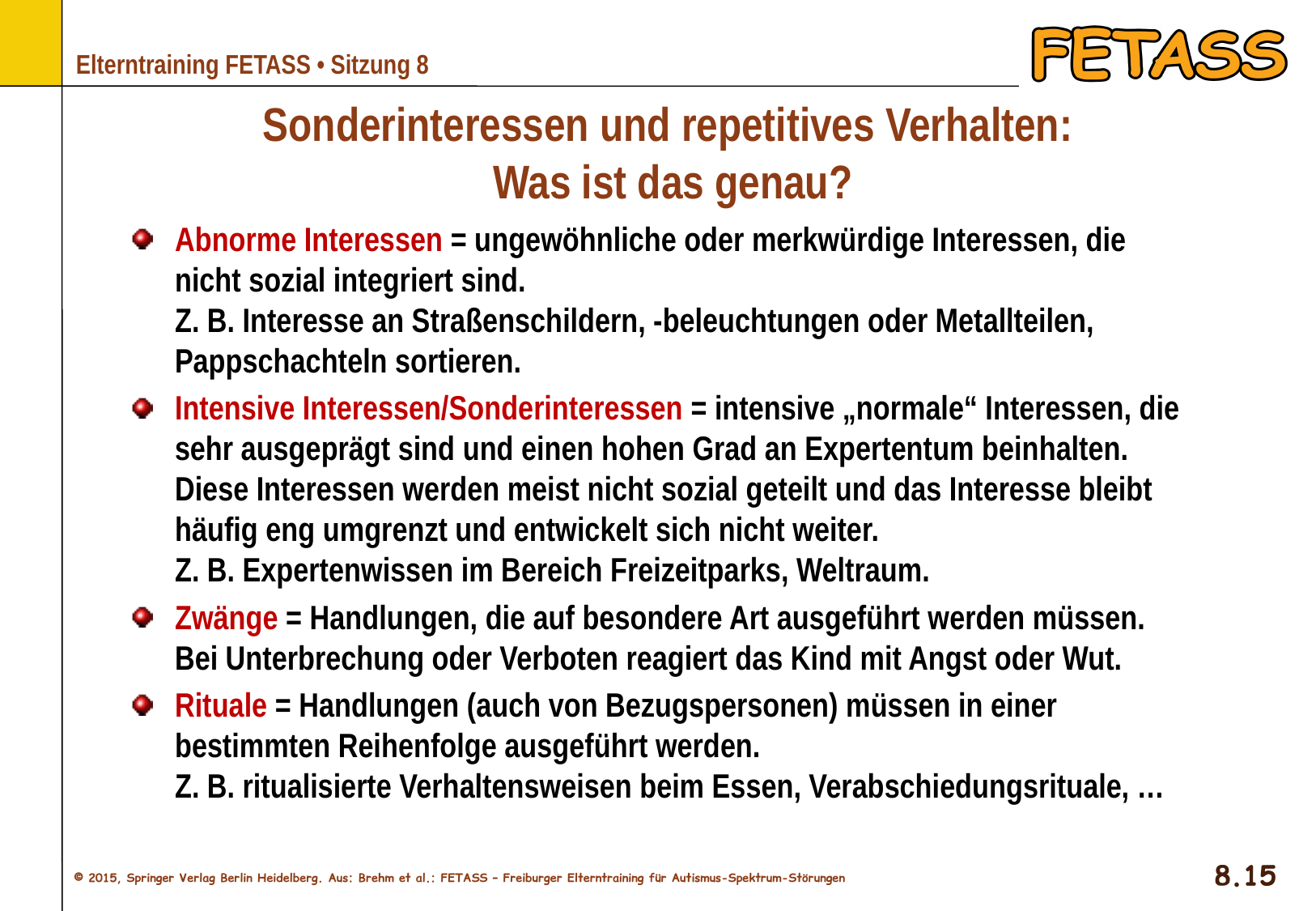

# Sonderinteressen und repetitives Verhalten: Was ist das genau?
Abnorme Interessen = ungewöhnliche oder merkwürdige Interessen, die nicht sozial integriert sind.
Z. B. Interesse an Straßenschildern, -beleuchtungen oder Metallteilen, Pappschachteln sortieren.
Intensive Interessen/Sonderinteressen = intensive „normale“ Interessen, die sehr ausgeprägt sind und einen hohen Grad an Expertentum beinhalten. Diese Interessen werden meist nicht sozial geteilt und das Interesse bleibt häufig eng umgrenzt und entwickelt sich nicht weiter.
Z. B. Expertenwissen im Bereich Freizeitparks, Weltraum.
Zwänge = Handlungen, die auf besondere Art ausgeführt werden müssen. Bei Unterbrechung oder Verboten reagiert das Kind mit Angst oder Wut.
Rituale = Handlungen (auch von Bezugspersonen) müssen in einer bestimmten Reihenfolge ausgeführt werden.
Z. B. ritualisierte Verhaltensweisen beim Essen, Verabschiedungsrituale, …
8.15